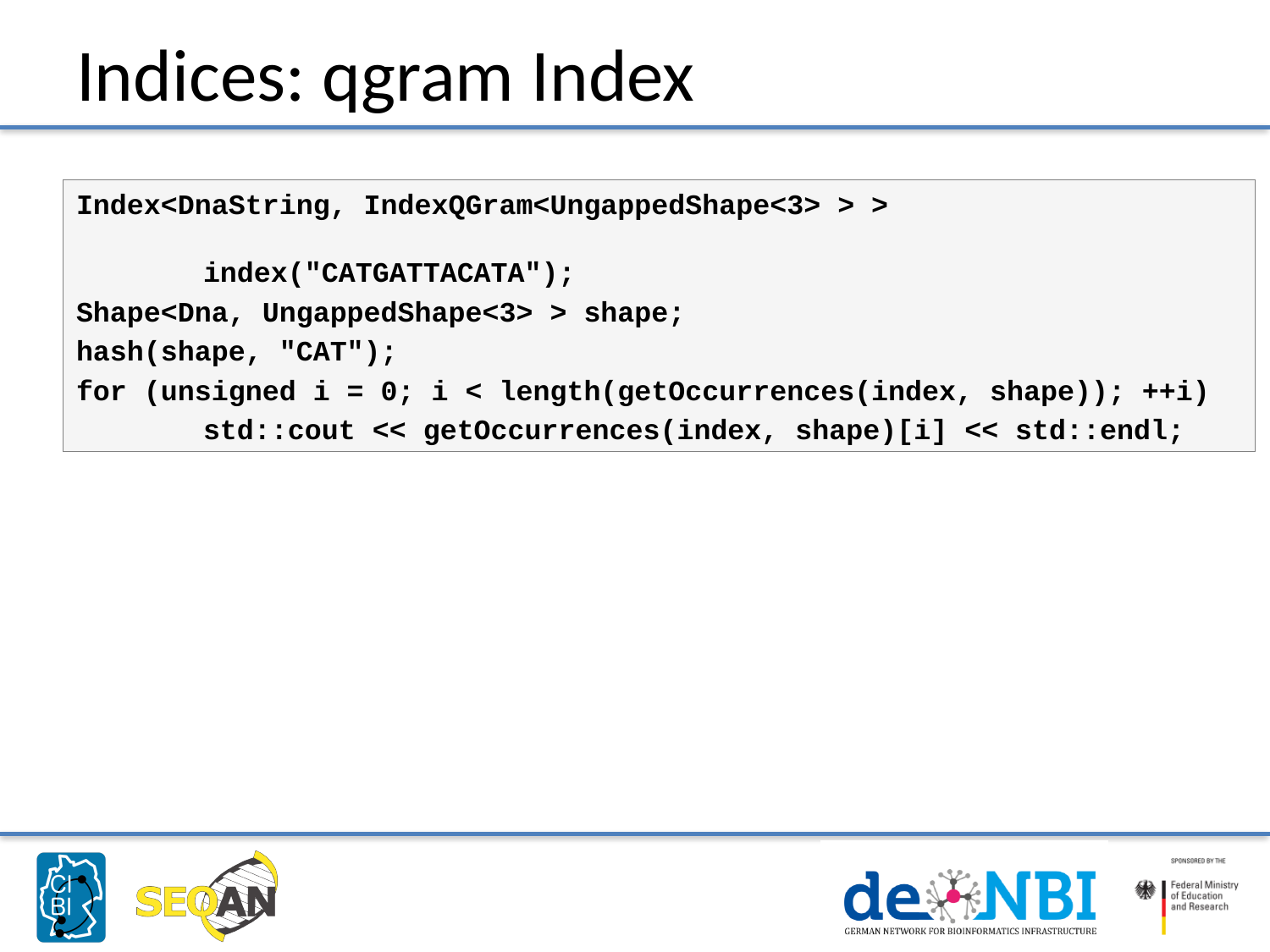

# Indices: qgram Index
Index<DnaString, IndexQGram<UngappedShape<3> > > 													index("CATGATTACATA");
Shape<Dna, UngappedShape<3> > shape;
hash(shape, "CAT");
for (unsigned i = 0; i < length(getOccurrences(index, shape)); ++i)
	std::cout << getOccurrences(index, shape)[i] << std::endl;